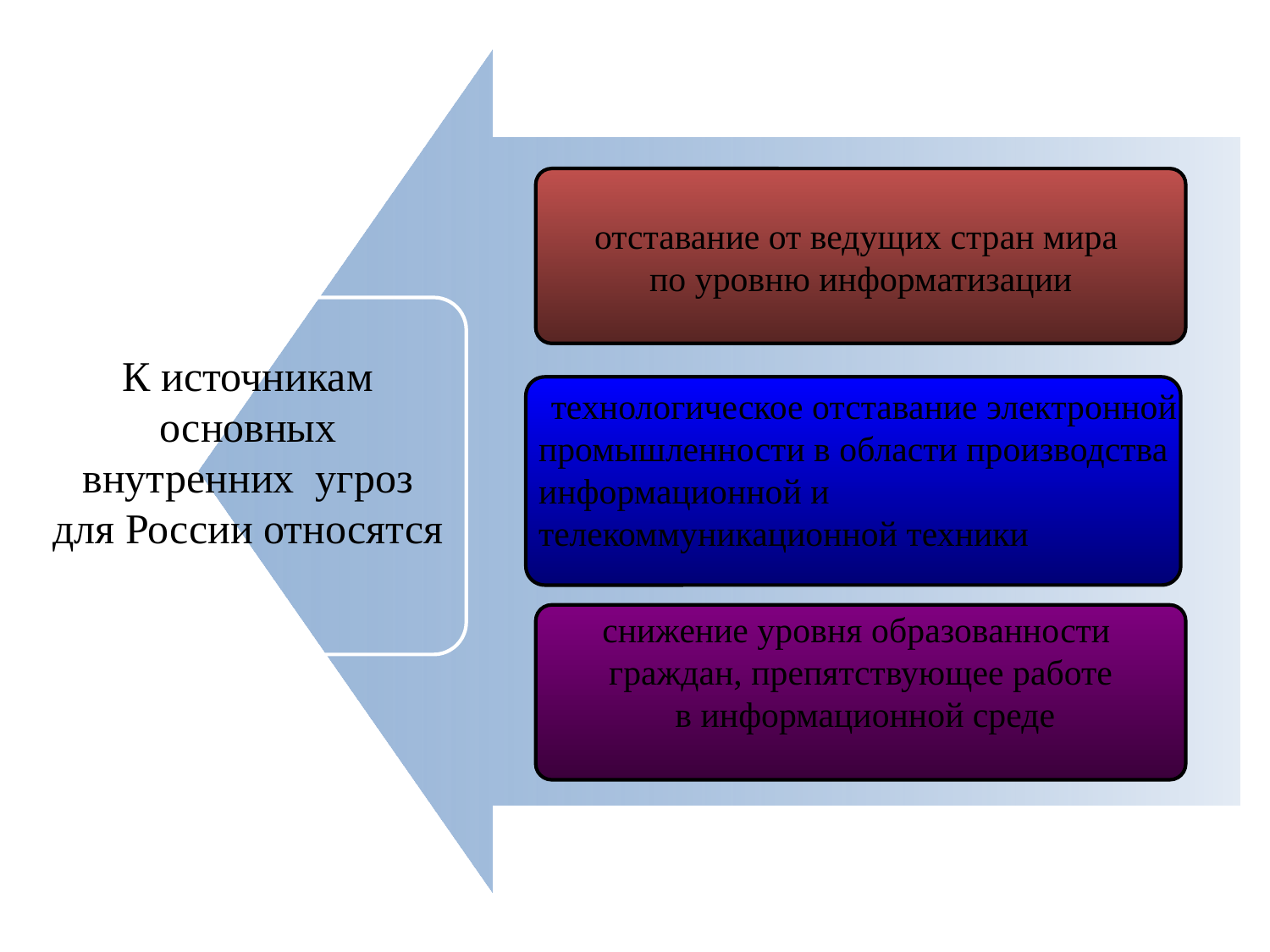

отставание от ведущих стран мира
по уровню информатизации
К источникам основных внутренних  угроз для России относятся

технологическое отставание электронной промышленности в области производства информационной и телекоммуникационной техники
снижение уровня образованности
граждан, препятствующее работе
 в информационной среде